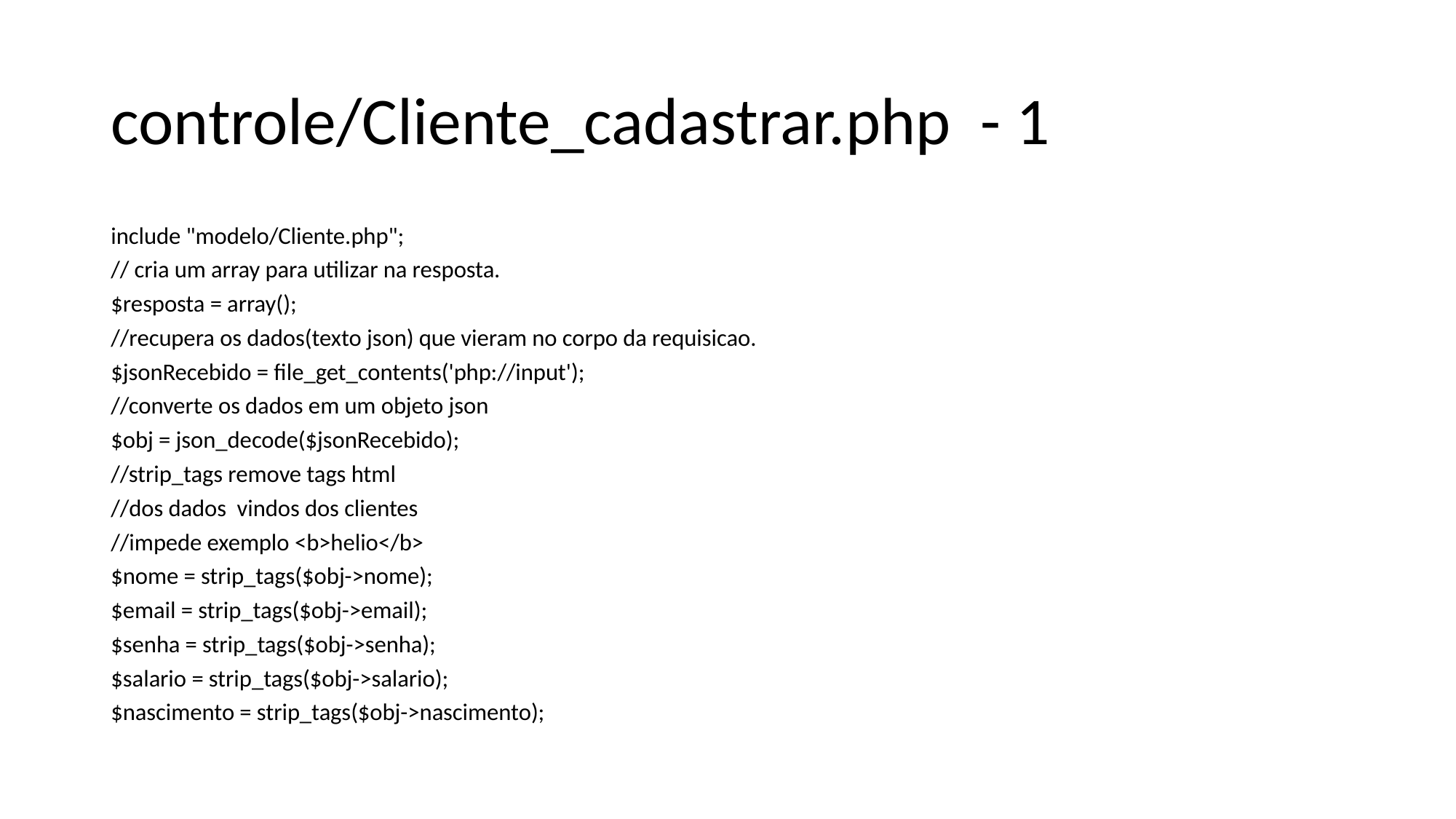

# controle/Cliente_cadastrar.php  - 1
include "modelo/Cliente.php";
// cria um array para utilizar na resposta.
$resposta = array();
//recupera os dados(texto json) que vieram no corpo da requisicao.
$jsonRecebido = file_get_contents('php://input');
//converte os dados em um objeto json
$obj = json_decode($jsonRecebido);
//strip_tags remove tags html
//dos dados  vindos dos clientes
//impede exemplo <b>helio</b>
$nome = strip_tags($obj->nome);
$email = strip_tags($obj->email);
$senha = strip_tags($obj->senha);
$salario = strip_tags($obj->salario);
$nascimento = strip_tags($obj->nascimento);